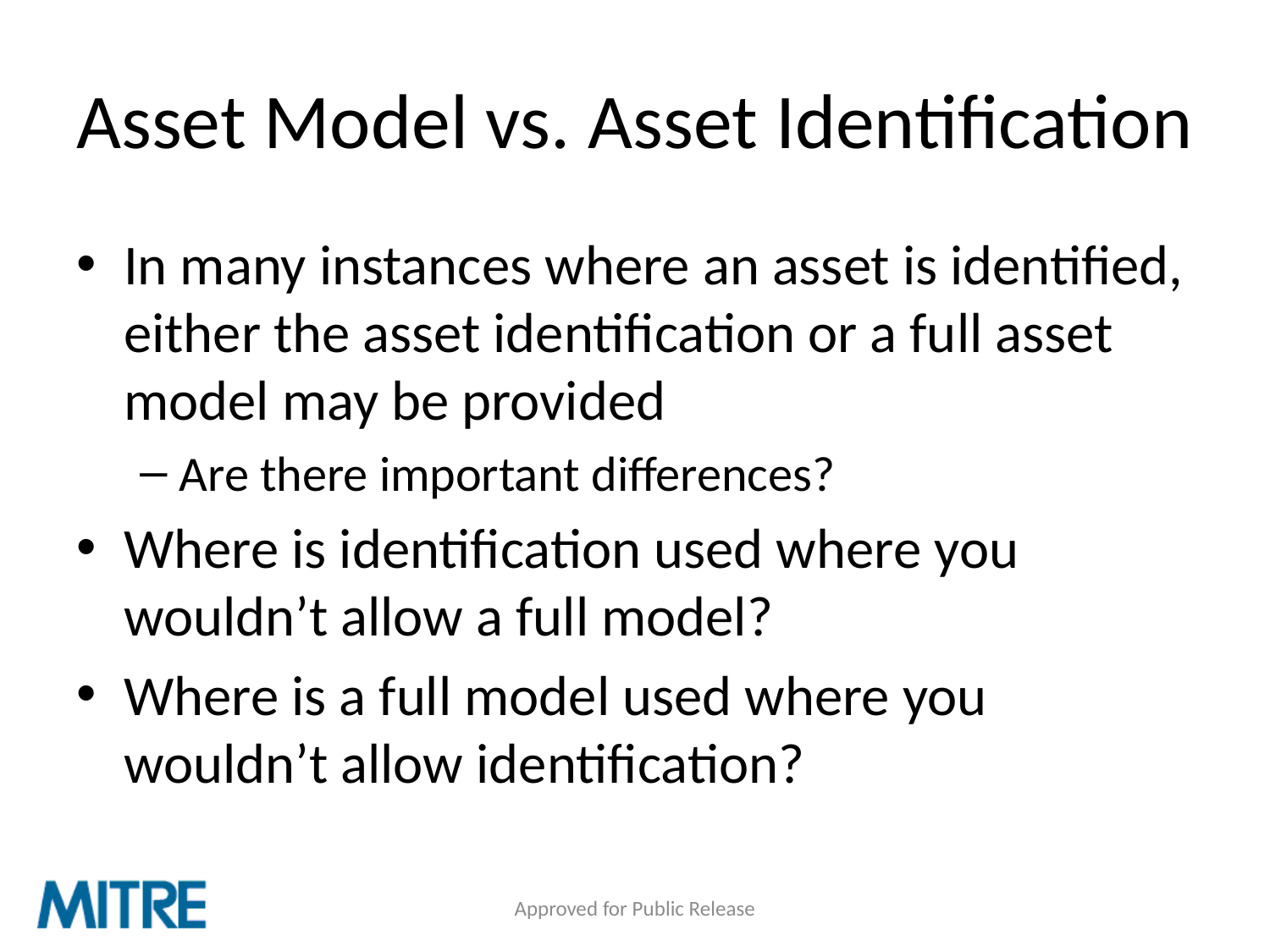

# Asset Model vs. Asset Identification
In many instances where an asset is identified, either the asset identification or a full asset model may be provided
Are there important differences?
Where is identification used where you wouldn’t allow a full model?
Where is a full model used where you wouldn’t allow identification?

Approved for Public Release